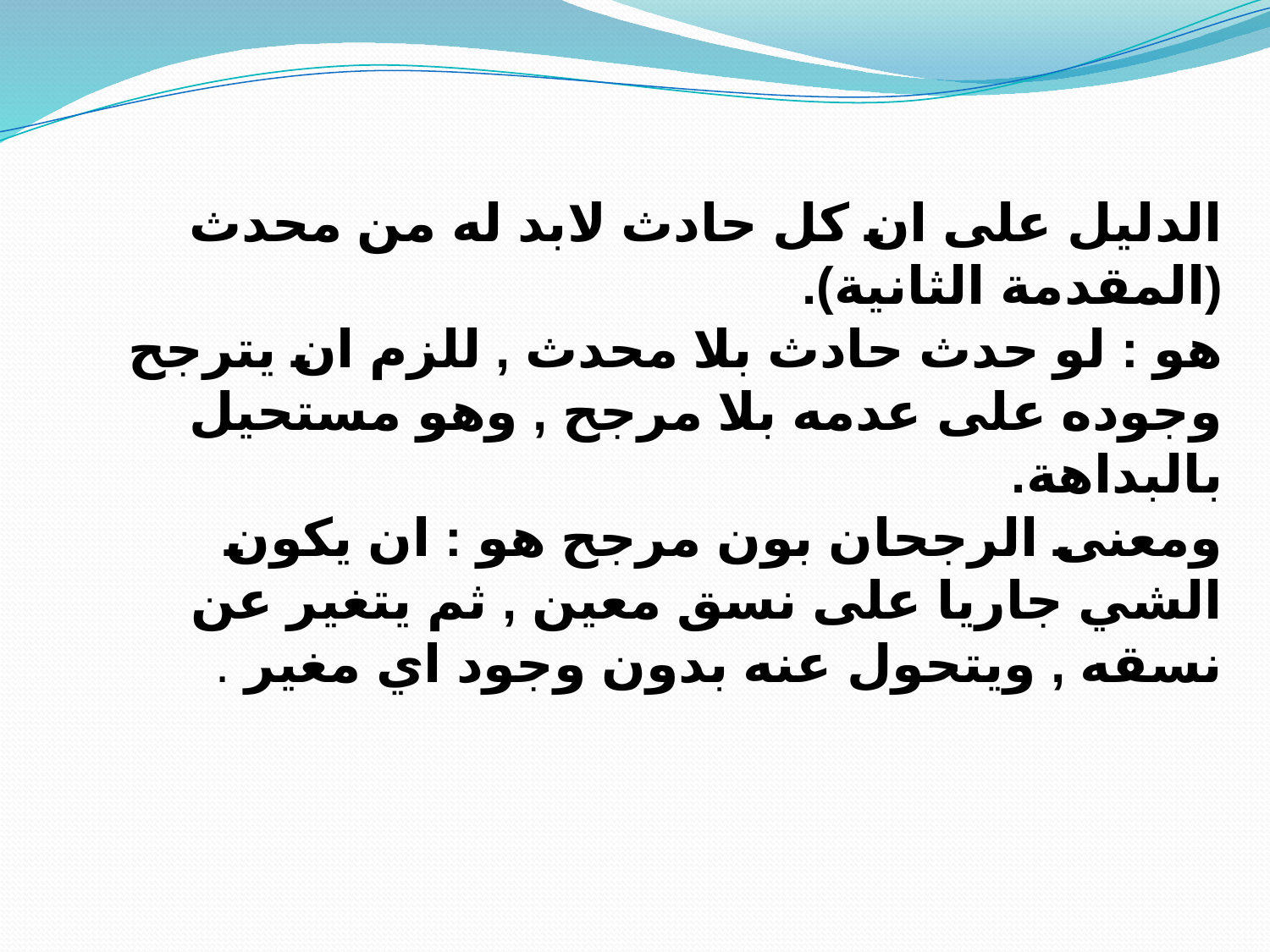

# الدليل على ان كل حادث لابد له من محدث (المقدمة الثانية). هو : لو حدث حادث بلا محدث , للزم ان يترجح وجوده على عدمه بلا مرجح , وهو مستحيل بالبداهة. ومعنى الرجحان بون مرجح هو : ان يكون الشي جاريا على نسق معين , ثم يتغير عن نسقه , ويتحول عنه بدون وجود اي مغير .